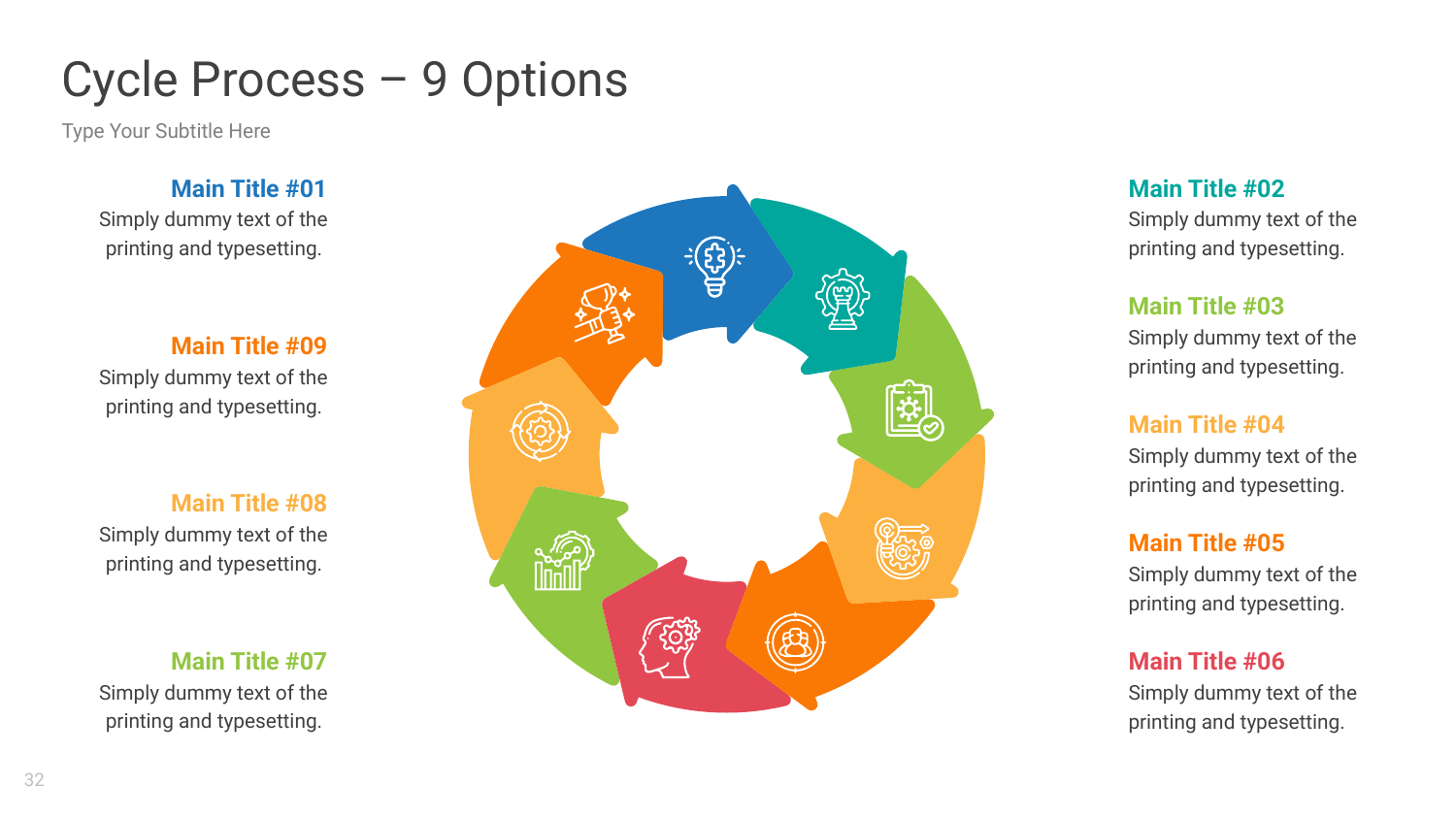

# Cycle Process – 9 Options
Type Your Subtitle Here
Main Title #01
Simply dummy text of the printing and typesetting.
Main Title #02
Simply dummy text of the printing and typesetting.

Main Title #03
Simply dummy text of the printing and typesetting.
Main Title #09
Simply dummy text of the printing and typesetting.

Main Title #04
Simply dummy text of the printing and typesetting.

Main Title #08
Simply dummy text of the printing and typesetting.

Main Title #05
Simply dummy text of the printing and typesetting.

Main Title #07
Simply dummy text of the printing and typesetting.
Main Title #06
Simply dummy text of the printing and typesetting.